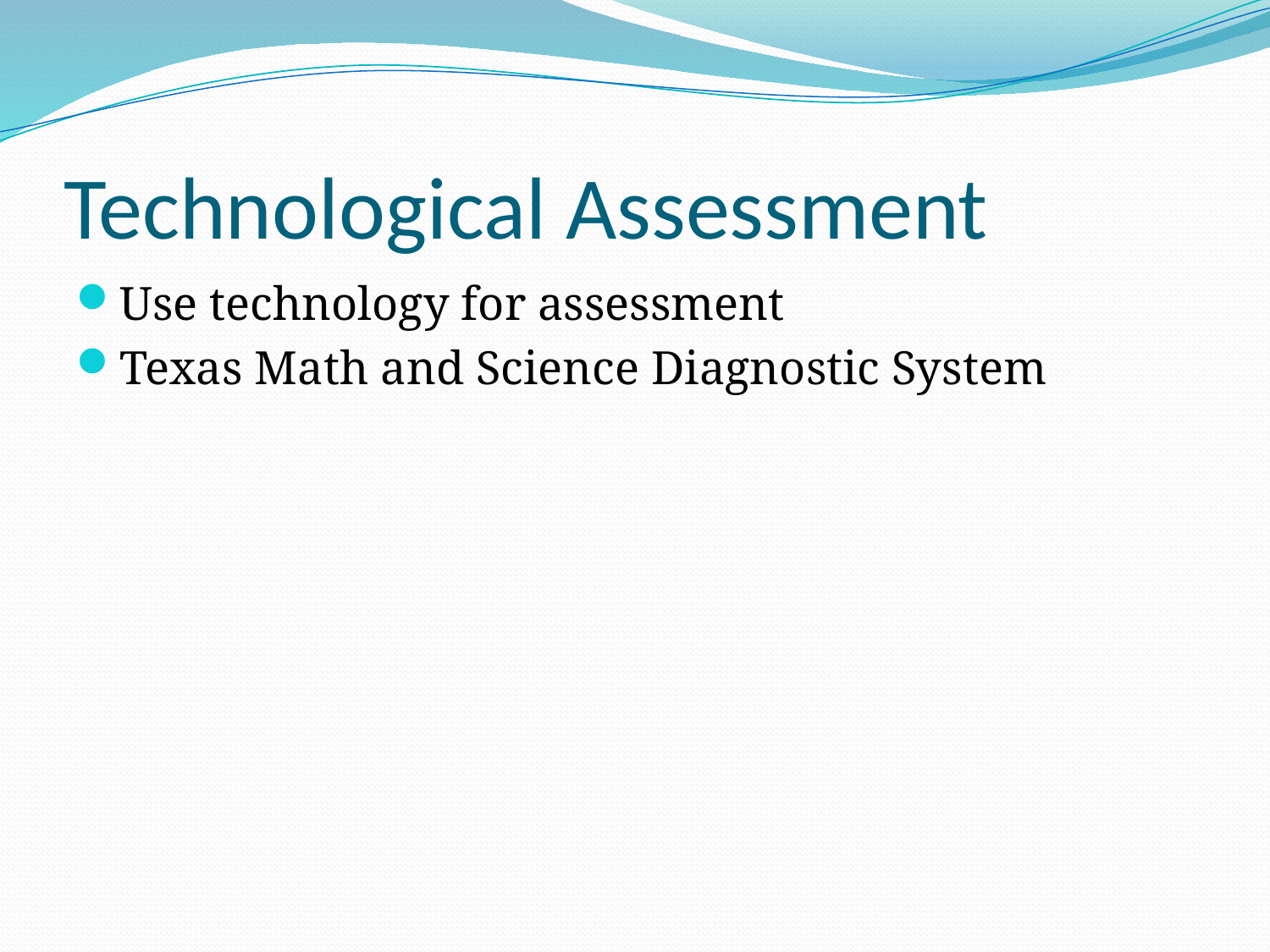

# Technological Assessment
Use technology for assessment
Texas Math and Science Diagnostic System